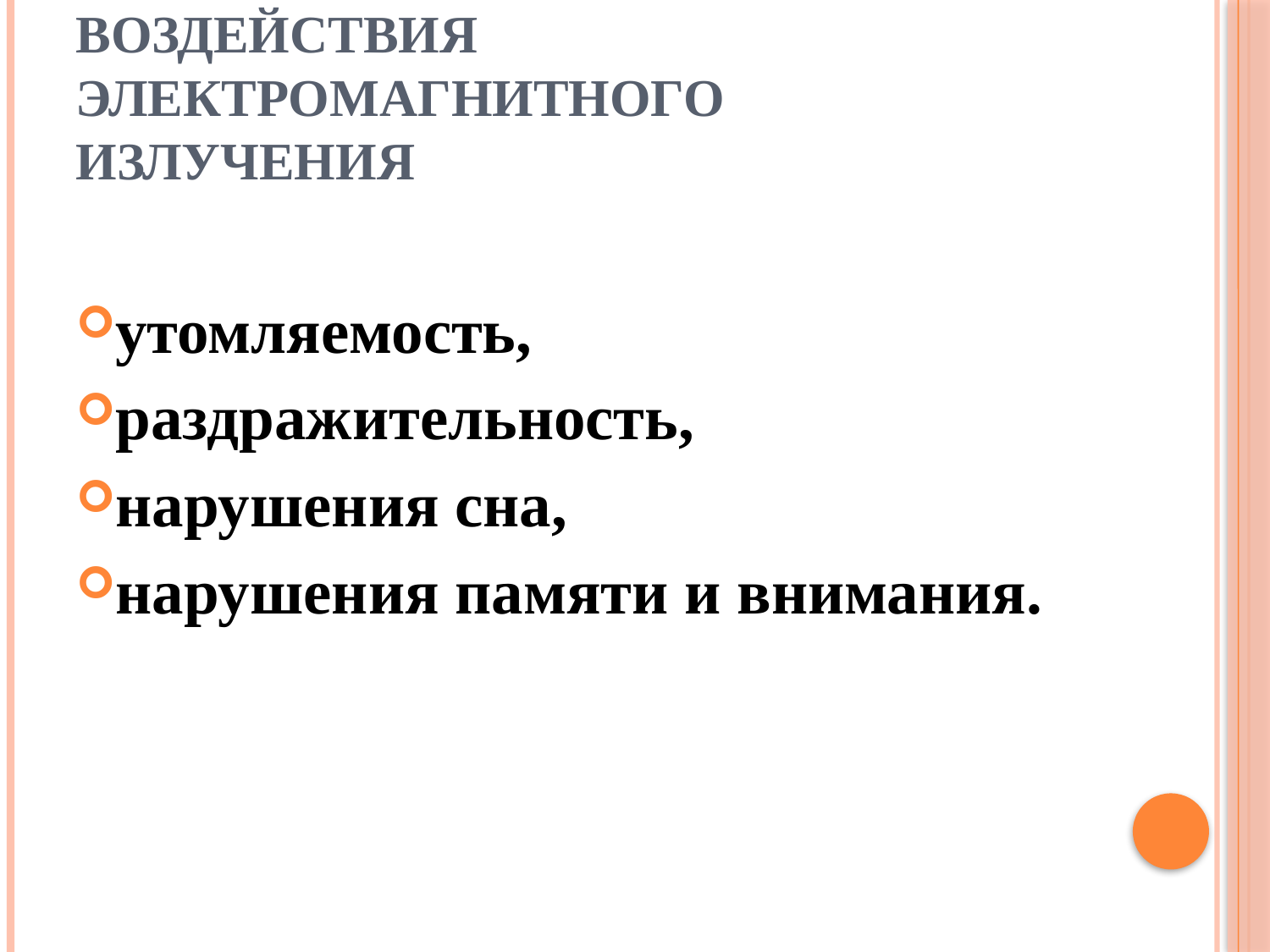

# 3.5.Первые симптомы воздействия электромагнитного  излучения

утомляемость,
раздражительность,
нарушения сна,
нарушения памяти и внимания.